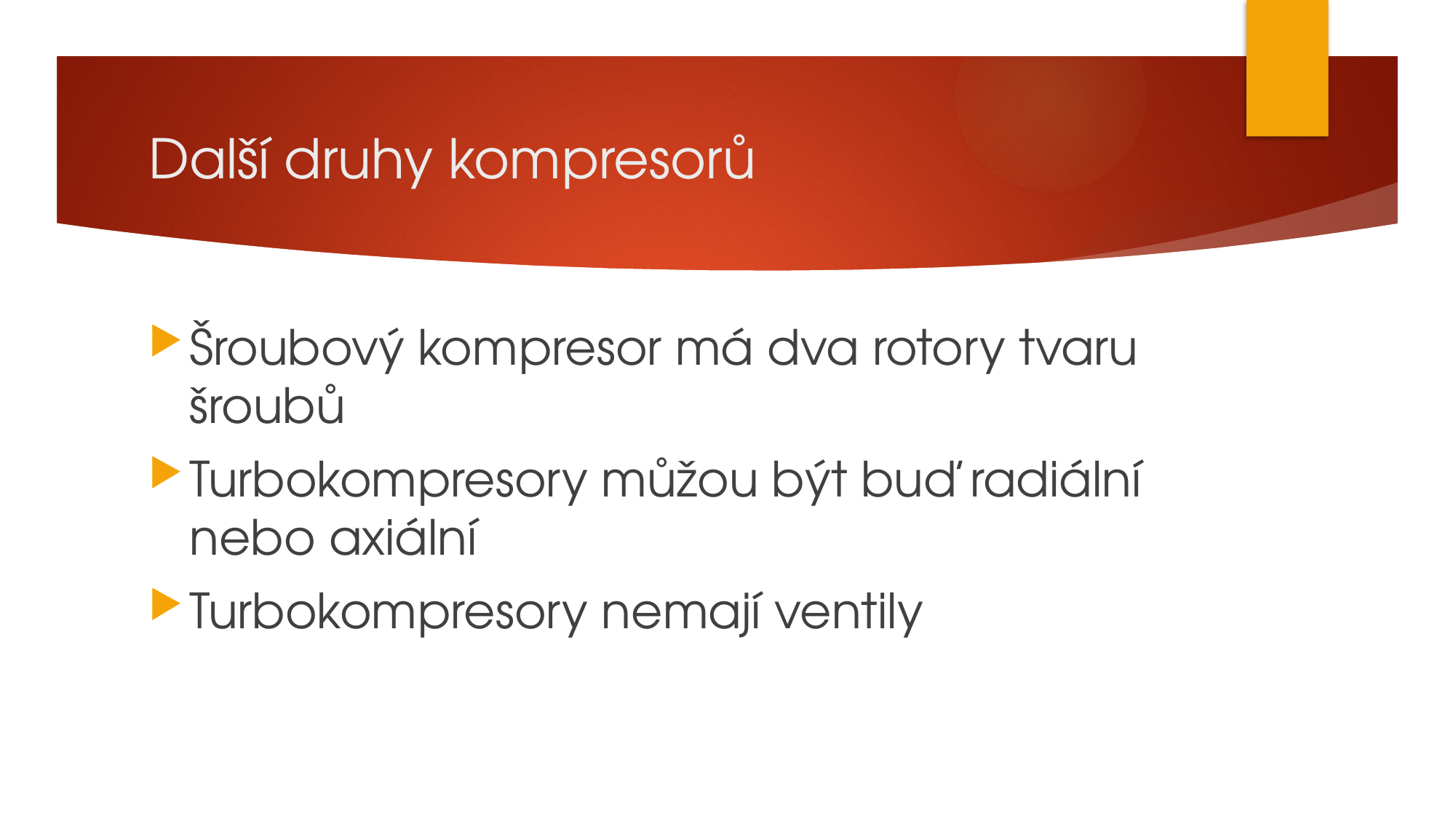

# Další druhy kompresorů
Šroubový kompresor má dva rotory tvaru šroubů
Turbokompresory můžou být buď radiální nebo axiální
Turbokompresory nemají ventily